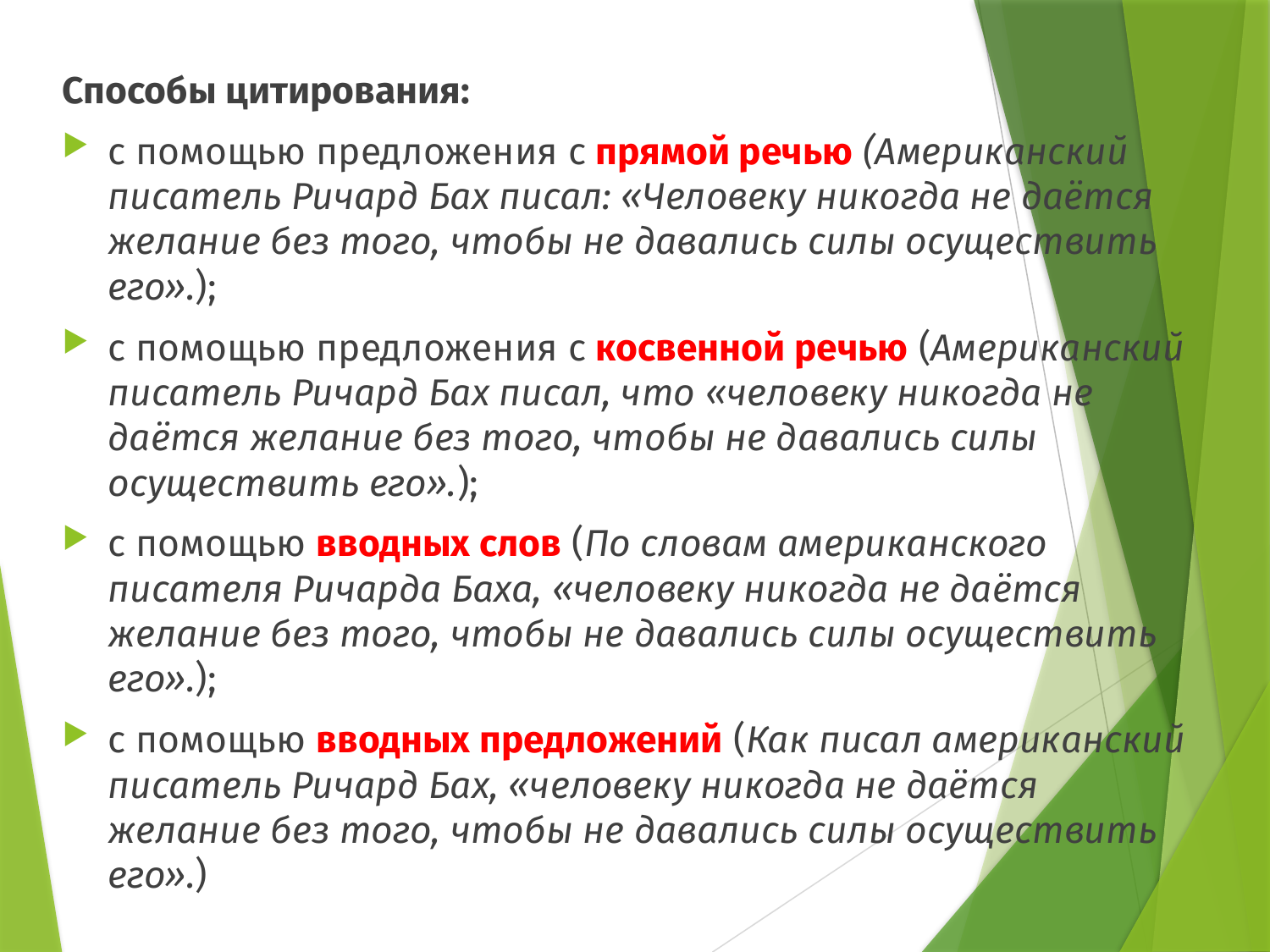

Способы цитирования:
с помощью предложения с прямой речью (Американский писатель Ричард Бах писал: «Человеку никогда не даётся желание без того, чтобы не давались силы осуществить его».);
с помощью предложения с косвенной речью (Американский писатель Ричард Бах писал, что «человеку никогда не даётся желание без того, чтобы не давались силы осуществить его».);
с помощью вводных слов (По словам американского писателя Ричарда Баха, «человеку никогда не даётся желание без того, чтобы не давались силы осуществить его».);
с помощью вводных предложений (Как писал американский писатель Ричард Бах, «человеку никогда не даётся желание без того, чтобы не давались силы осуществить его».)